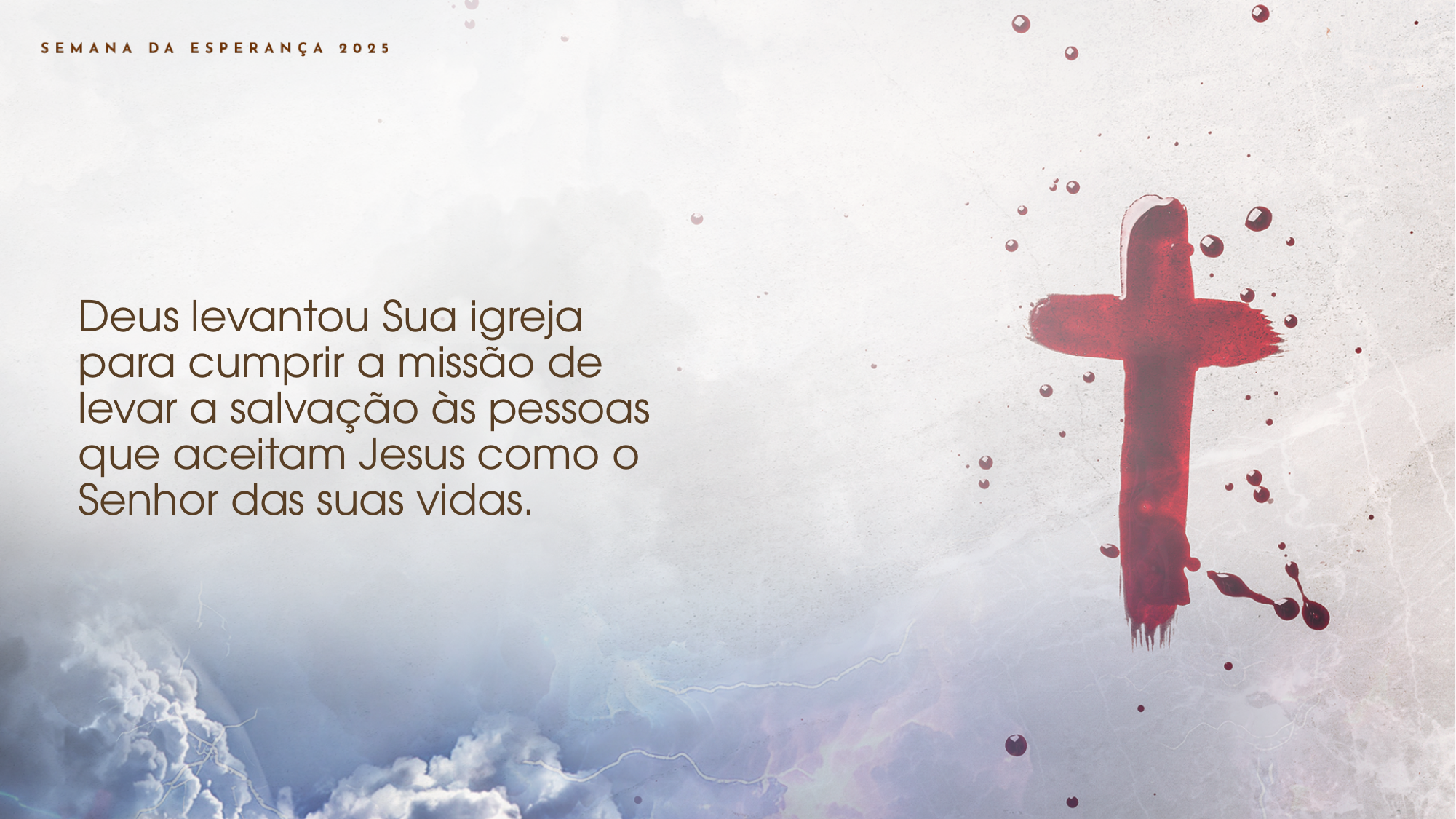

Deus levantou Sua igreja para cumprir a missão de levar a salvação às pessoas que aceitam Jesus como o Senhor das suas vidas.